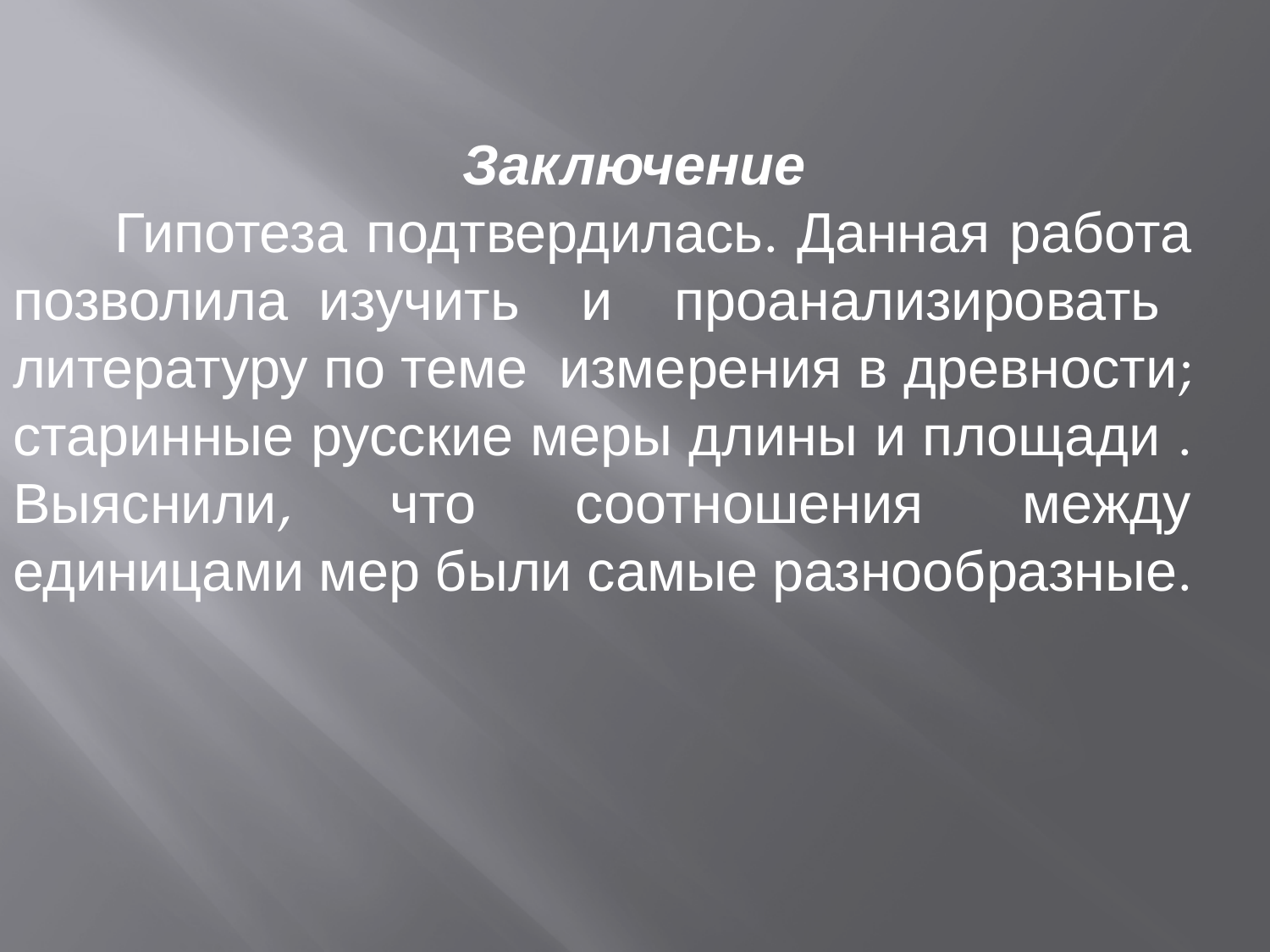

Заключение
  Гипотеза подтвердилась. Данная работа позволила изучить  и  проанализировать  литературу по теме  измерения в древности; старинные русские меры длины и площади . Выяснили, что соотношения между единицами мер были самые разнообразные.